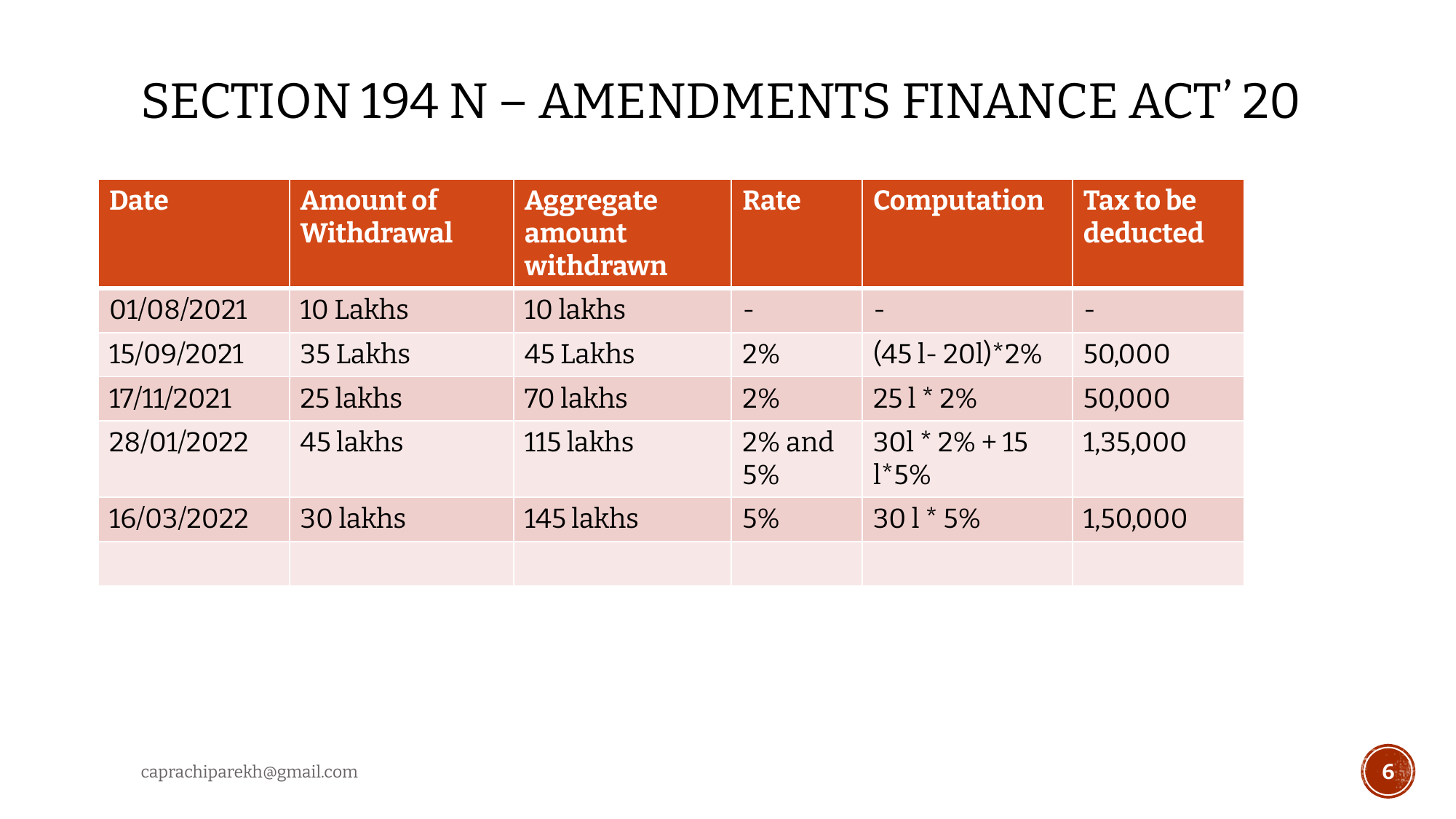

# Section 194 N – Amendments Finance act’ 20
| Date | Amount of Withdrawal | Aggregate amount withdrawn | Rate | Computation | Tax to be deducted |
| --- | --- | --- | --- | --- | --- |
| 01/08/2021 | 10 Lakhs | 10 lakhs | - | - | - |
| 15/09/2021 | 35 Lakhs | 45 Lakhs | 2% | (45 l- 20l)\*2% | 50,000 |
| 17/11/2021 | 25 lakhs | 70 lakhs | 2% | 25 l \* 2% | 50,000 |
| 28/01/2022 | 45 lakhs | 115 lakhs | 2% and 5% | 30l \* 2% + 15 l\*5% | 1,35,000 |
| 16/03/2022 | 30 lakhs | 145 lakhs | 5% | 30 l \* 5% | 1,50,000 |
|  |  |  |  |  |  |
caprachiparekh@gmail.com
6